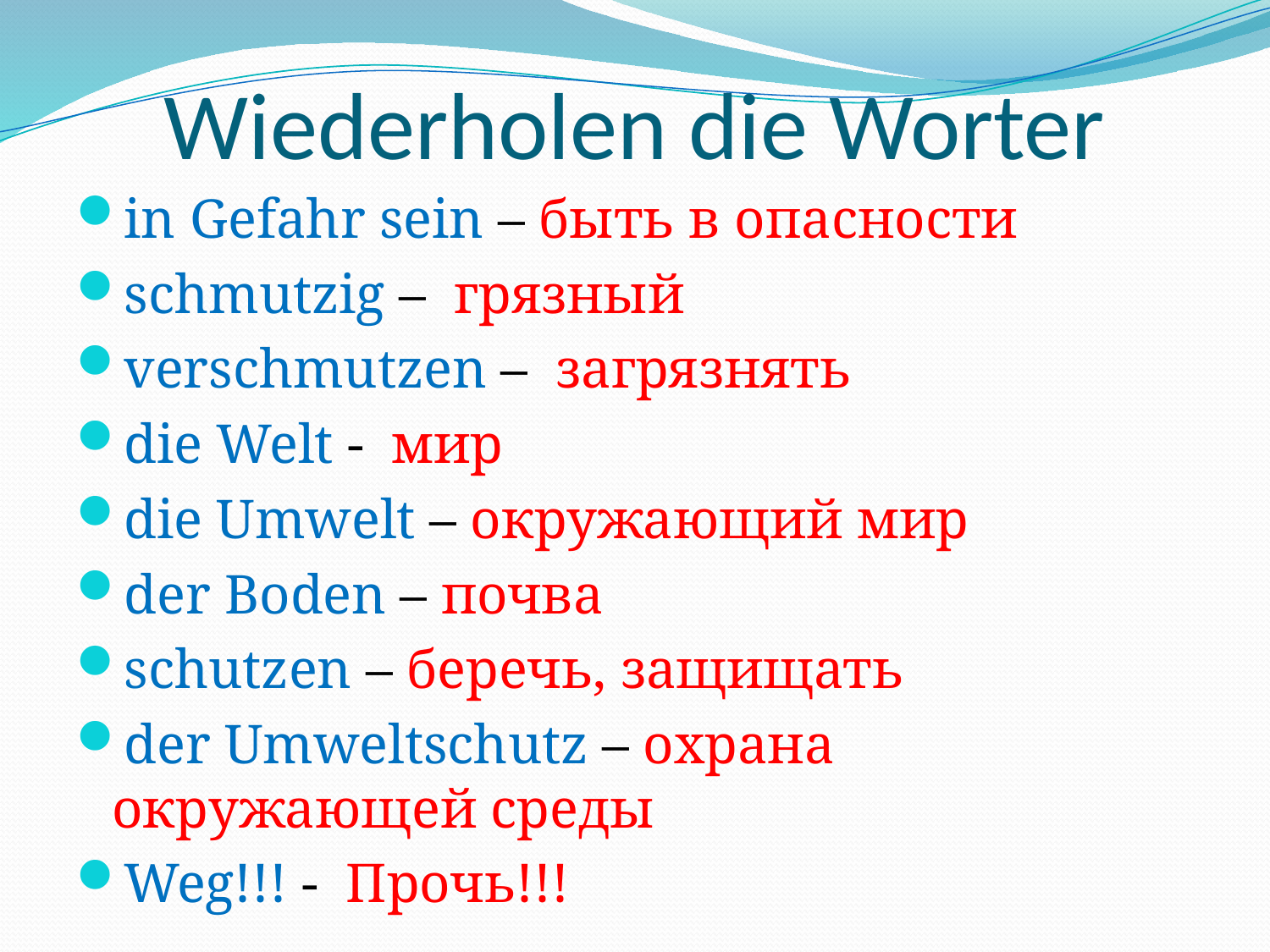

# Wiederholen die Worter
in Gefahr sein – быть в опасности
schmutzig –  грязный
verschmutzen –  загрязнять
die Welt -  мир
die Umwelt – окружающий мир
der Boden – почва
schutzen – беречь, защищать
der Umweltschutz – охрана окружающей среды
Weg!!! -  Прочь!!!